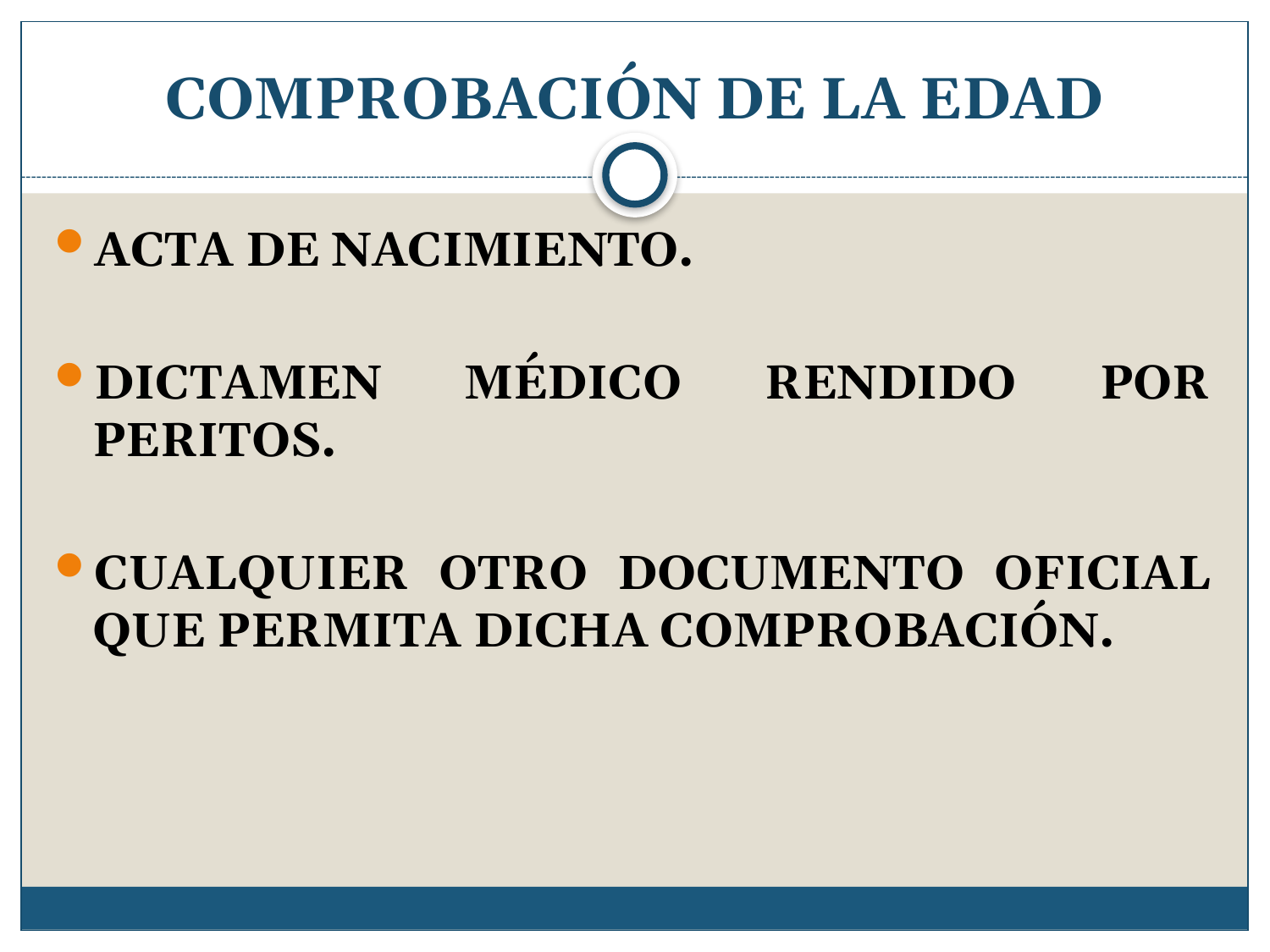

# COMPROBACIÓN DE LA EDAD
ACTA DE NACIMIENTO.

DICTAMEN MÉDICO RENDIDO POR PERITOS.

CUALQUIER OTRO DOCUMENTO OFICIAL QUE PERMITA DICHA COMPROBACIÓN.